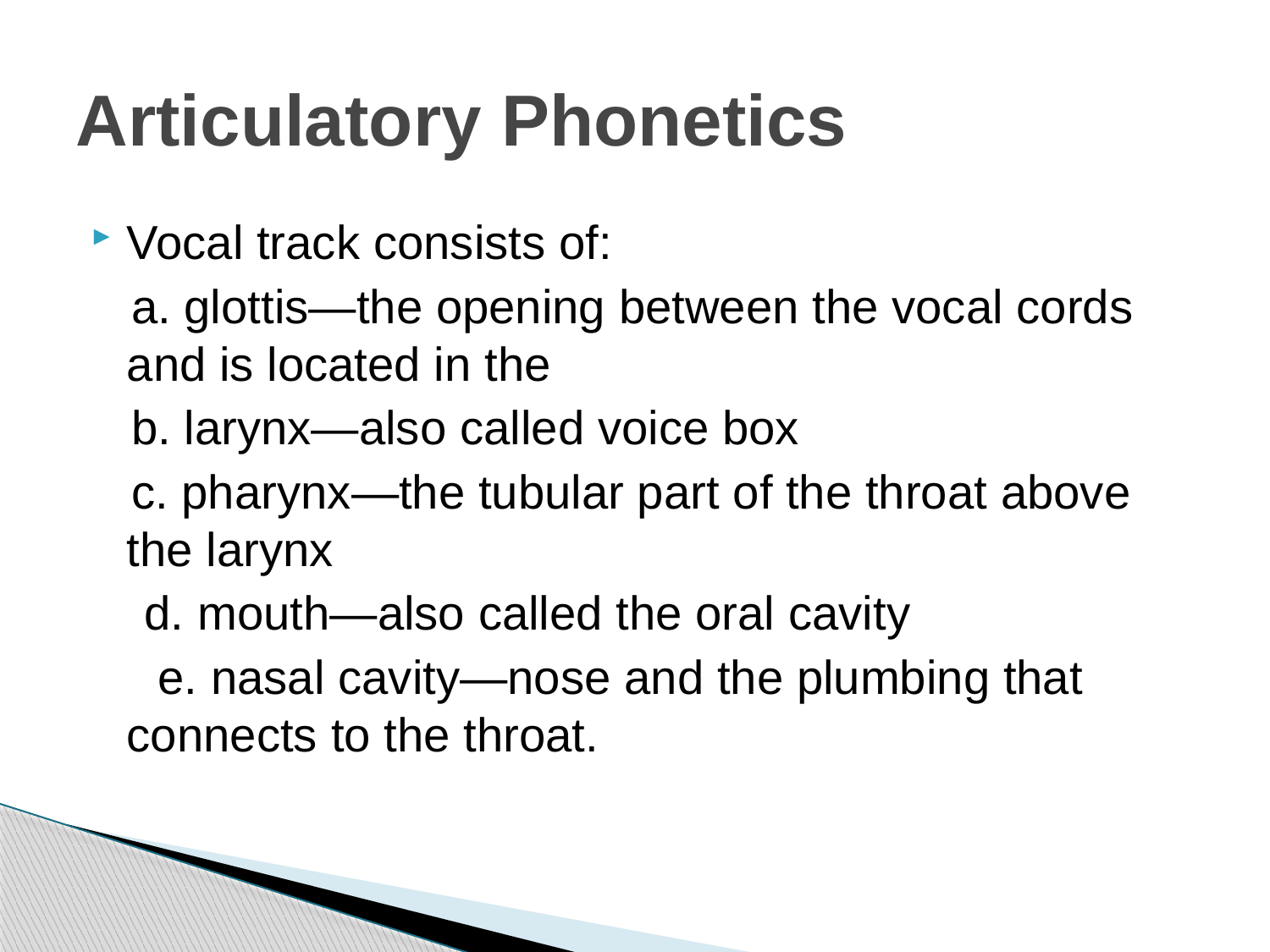

# Articulatory Phonetics
Vocal track consists of:
   a. glottis—the opening between the vocal cords and is located in the
   b. larynx—also called voice box
   c. pharynx—the tubular part of the throat above the larynx
    d. mouth—also called the oral cavity
     e. nasal cavity—nose and the plumbing that connects to the throat.